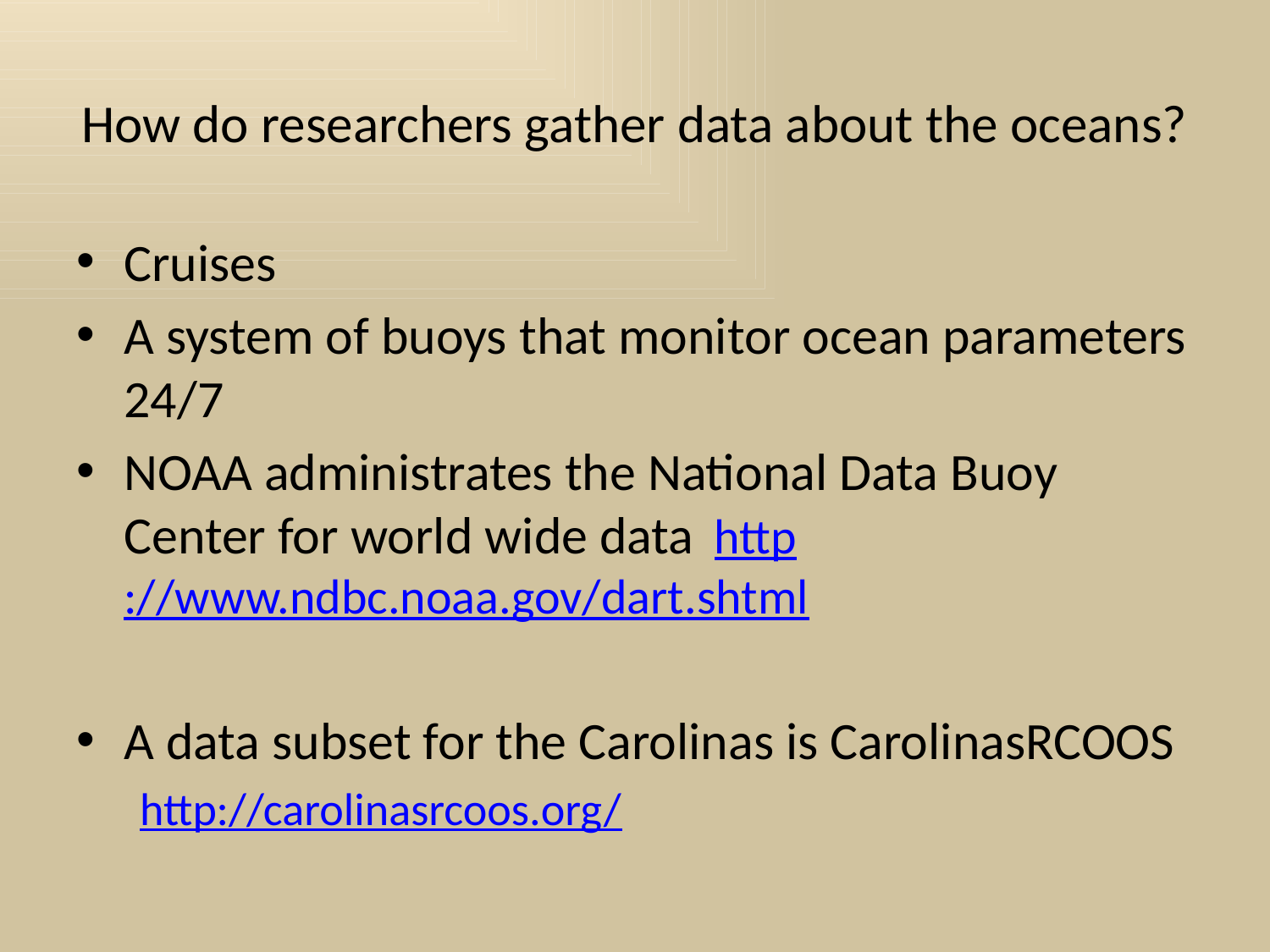

# How do researchers gather data about the oceans?
Cruises
A system of buoys that monitor ocean parameters 24/7
NOAA administrates the National Data Buoy Center for world wide data 	http://www.ndbc.noaa.gov/dart.shtml

A data subset for the Carolinas is CarolinasRCOOS
http://carolinasrcoos.org/